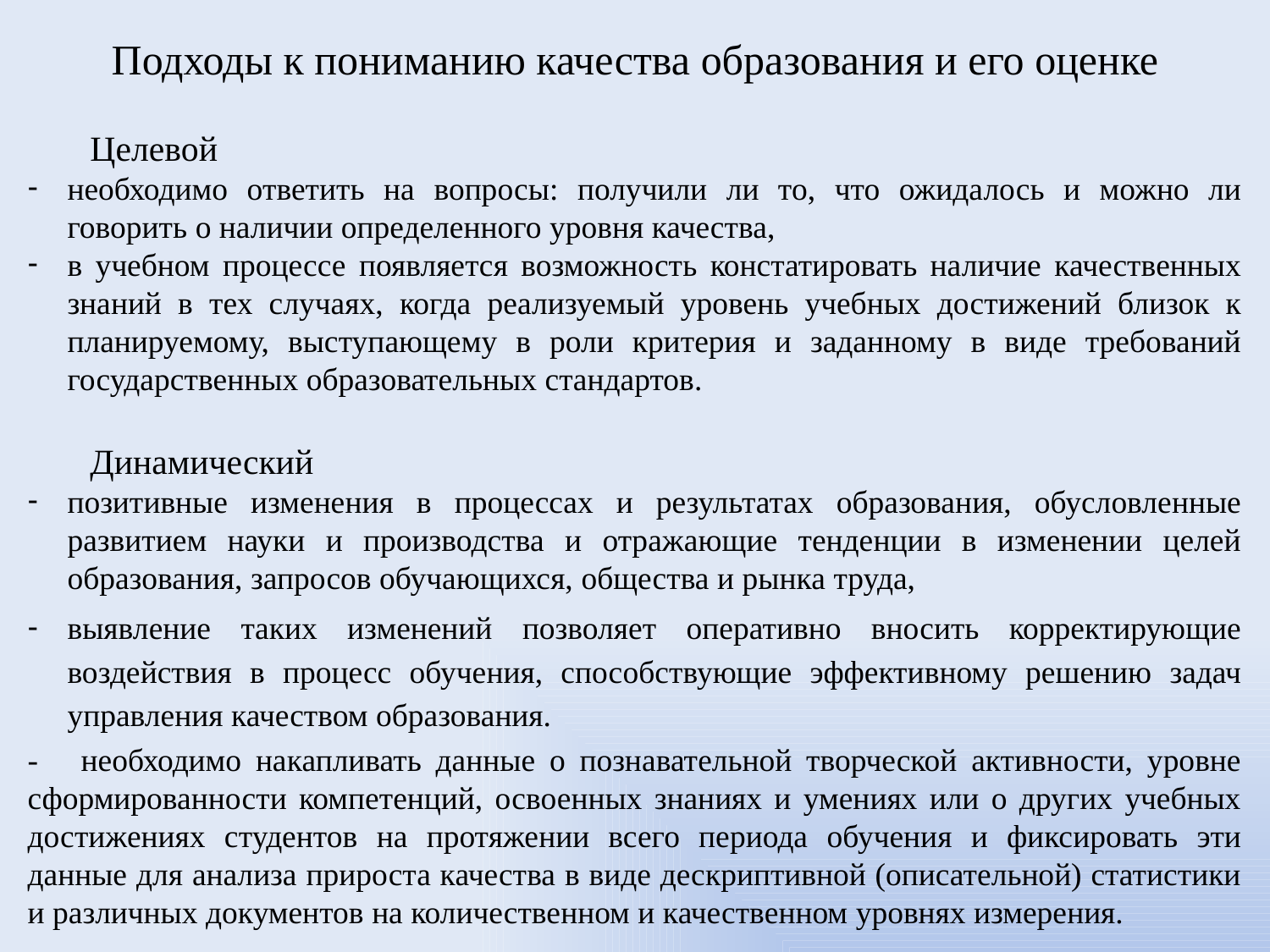

Подходы к пониманию качества образования и его оценке

Целевой
необходимо ответить на вопросы: получили ли то, что ожидалось и можно ли говорить о наличии определенного уровня качества,
в учебном процессе появляется возможность констатировать наличие качественных знаний в тех случаях, когда реализуемый уровень учебных достижений близок к планируемому, выступающему в роли критерия и заданному в виде требований государственных образовательных стандартов.

Динамический
позитивные изменения в процессах и результатах образования, обусловленные развитием науки и производства и отражающие тенденции в изменении целей образования, запросов обучающихся, общества и рынка труда,
выявление таких изменений позволяет оперативно вносить корректирующие воздействия в процесс обучения, способствующие эффективному решению задач управления качеством образования.
-   необходимо накапливать данные о познавательной творческой активности, уровне сформированности компетенций, освоенных знаниях и умениях или о других учебных достижениях студентов на протяжении всего периода обучения и фиксировать эти данные для анализа прироста качества в виде дескриптивной (описательной) статистики и различных документов на количественном и качественном уровнях измерения.